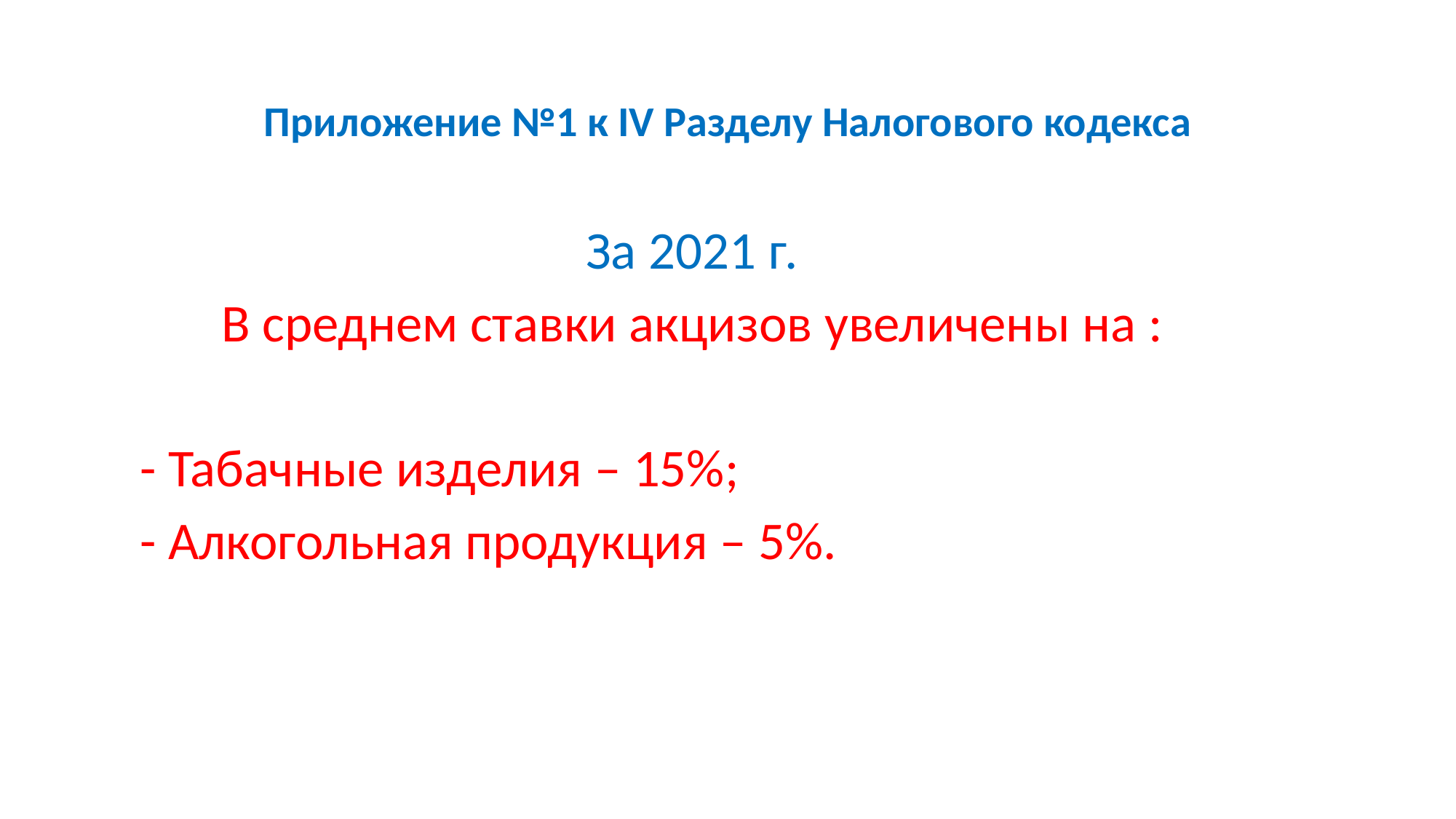

# Приложение №1 к IV Разделу Налогового кодекса
За 2021 г.
В среднем ставки акцизов увеличены на :

- Табачные изделия – 15%;
- Алкогольная продукция – 5%.